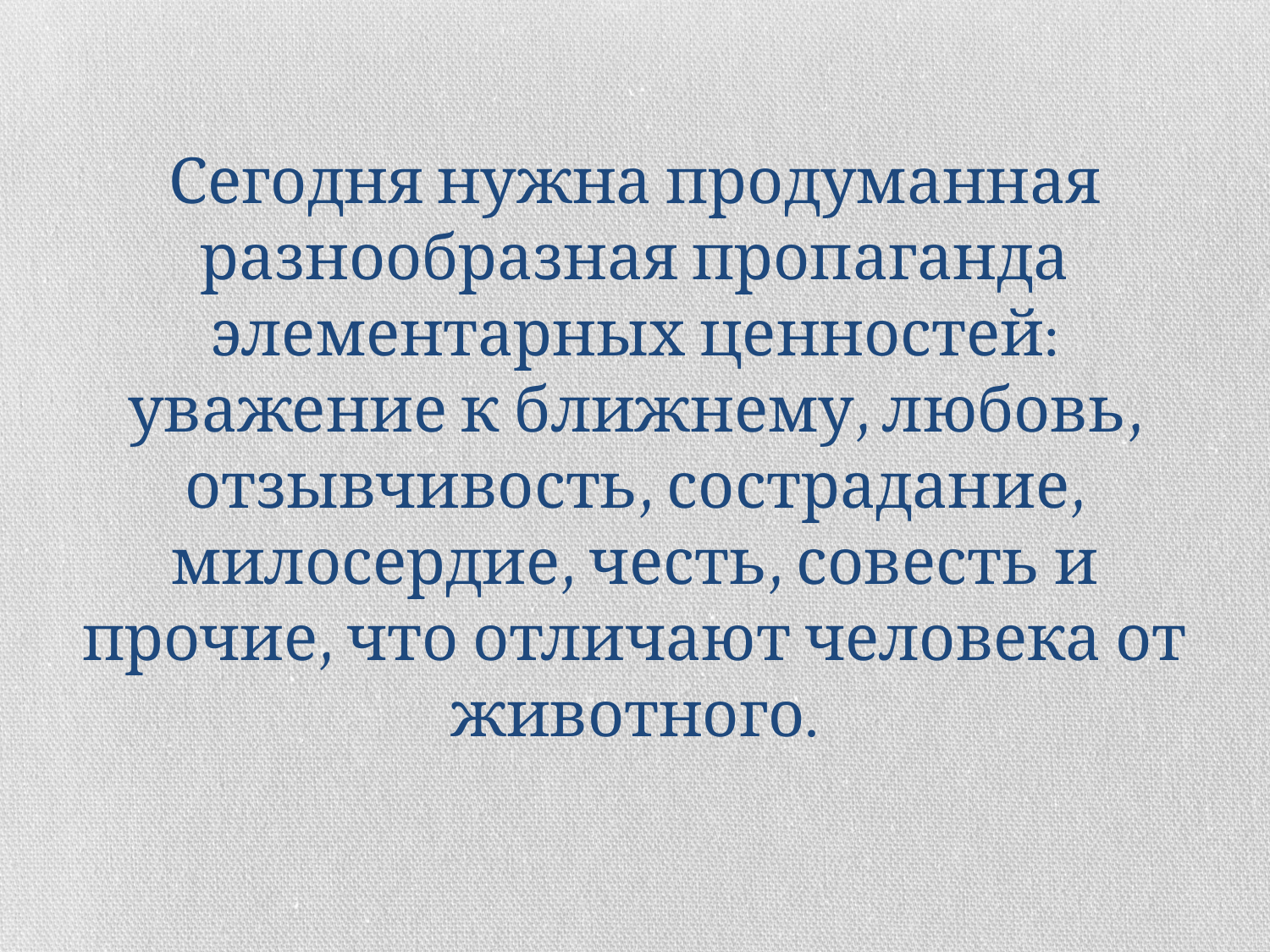

# Сегодня нужна продуманная разнообразная пропаганда элементарных ценностей: уважение к ближнему, любовь, отзывчивость, сострадание, милосердие, честь, совесть и прочие, что отличают человека от животного.